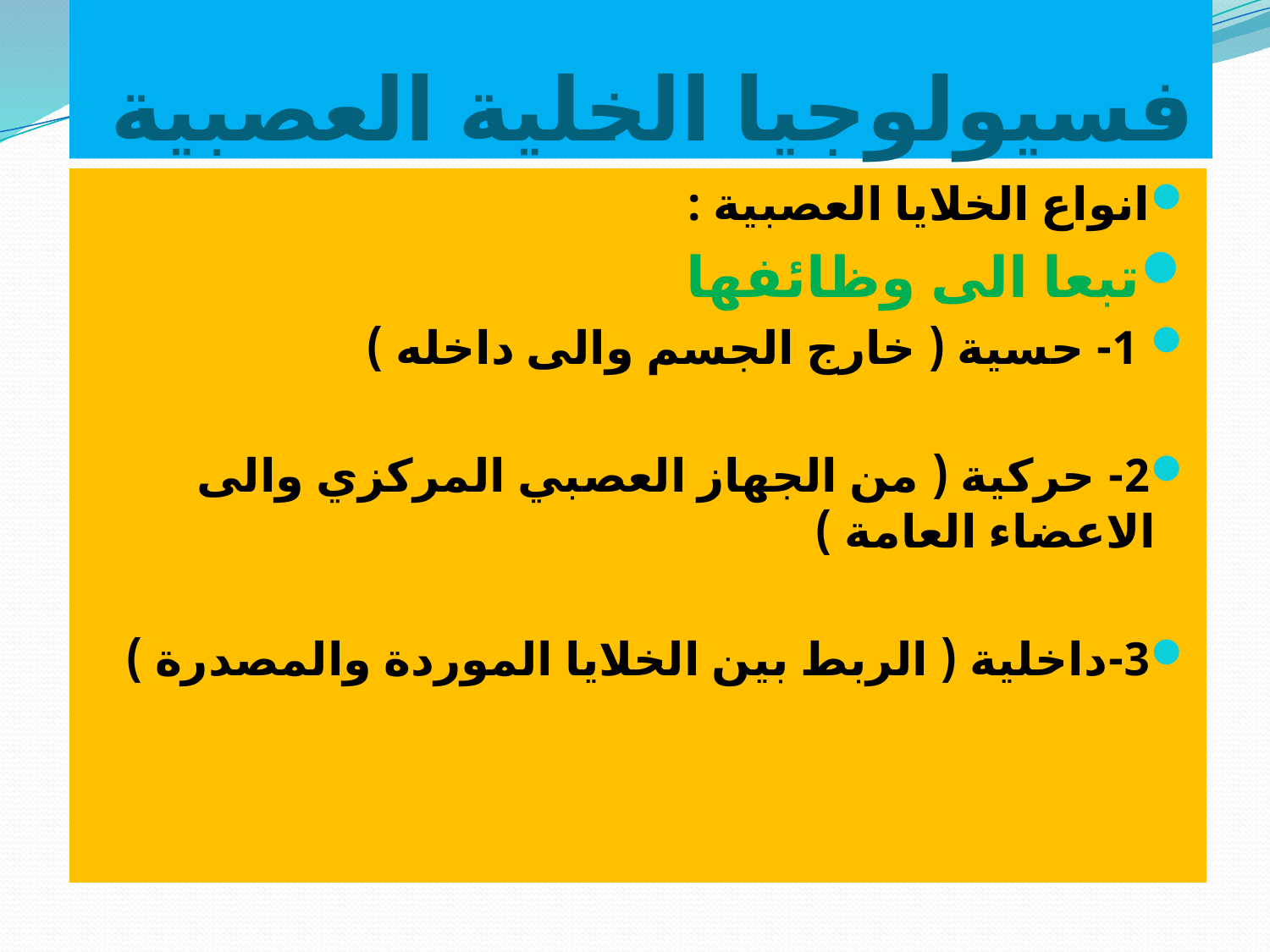

# فسيولوجيا الخلية العصبية
انواع الخلايا العصبية :
تبعا الى وظائفها
 1- حسية ( خارج الجسم والى داخله )

2- حركية ( من الجهاز العصبي المركزي والى الاعضاء العامة )

3-داخلية ( الربط بين الخلايا الموردة والمصدرة )